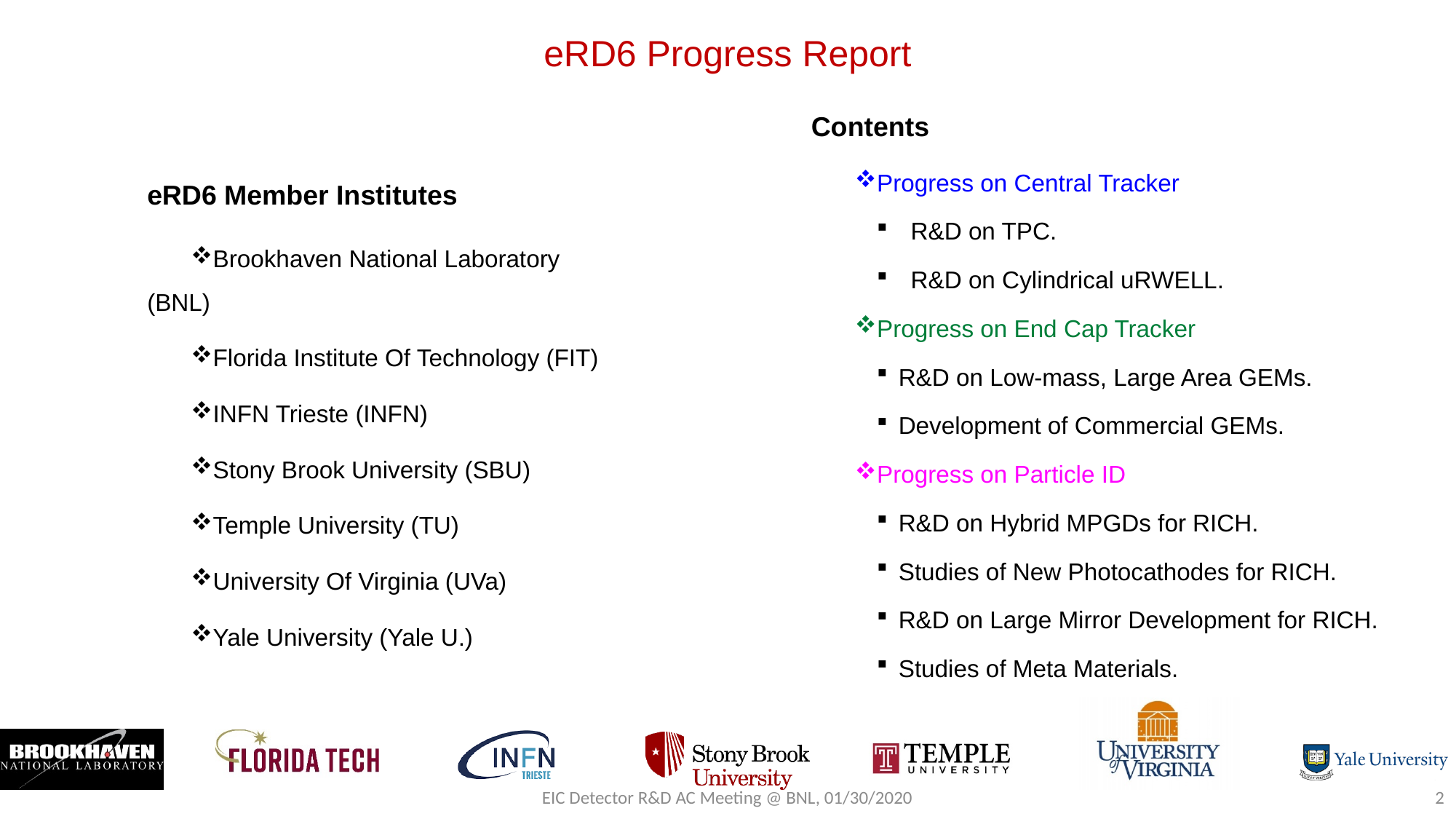

eRD6 Progress Report
Contents
Progress on Central Tracker
R&D on TPC.
R&D on Cylindrical uRWELL.
Progress on End Cap Tracker
R&D on Low-mass, Large Area GEMs.
Development of Commercial GEMs.
Progress on Particle ID
R&D on Hybrid MPGDs for RICH.
Studies of New Photocathodes for RICH.
R&D on Large Mirror Development for RICH.
Studies of Meta Materials.
eRD6 Member Institutes
Brookhaven National Laboratory (BNL)
Florida Institute Of Technology (FIT)
INFN Trieste (INFN)
Stony Brook University (SBU)
Temple University (TU)
University Of Virginia (UVa)
Yale University (Yale U.)
EIC Detector R&D AC Meeting @ BNL, 01/30/2020
2